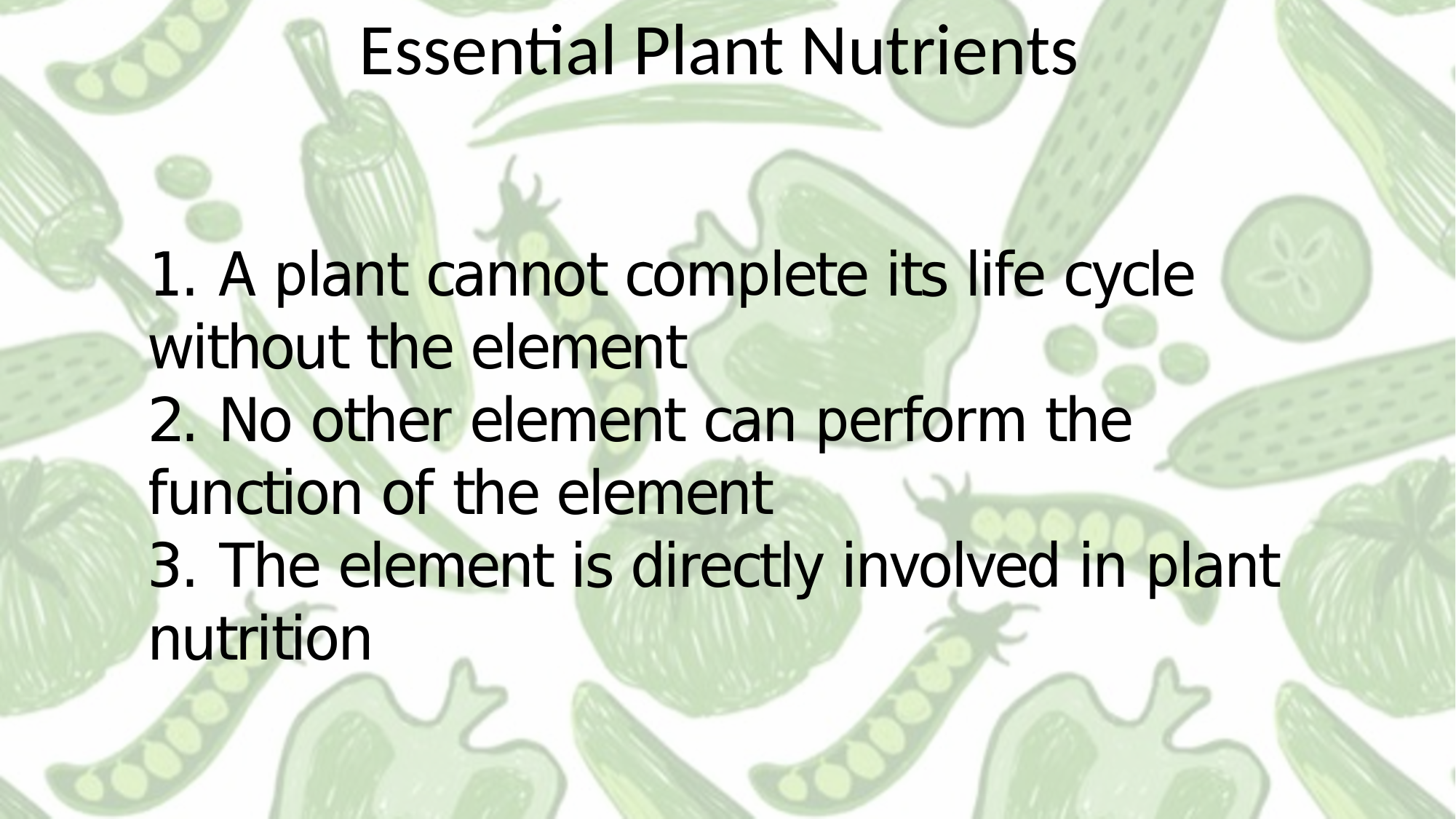

Essential Plant Nutrients
 A plant cannot complete its life cycle without the element
 No other element can perform the function of the element
 The element is directly involved in plant nutrition